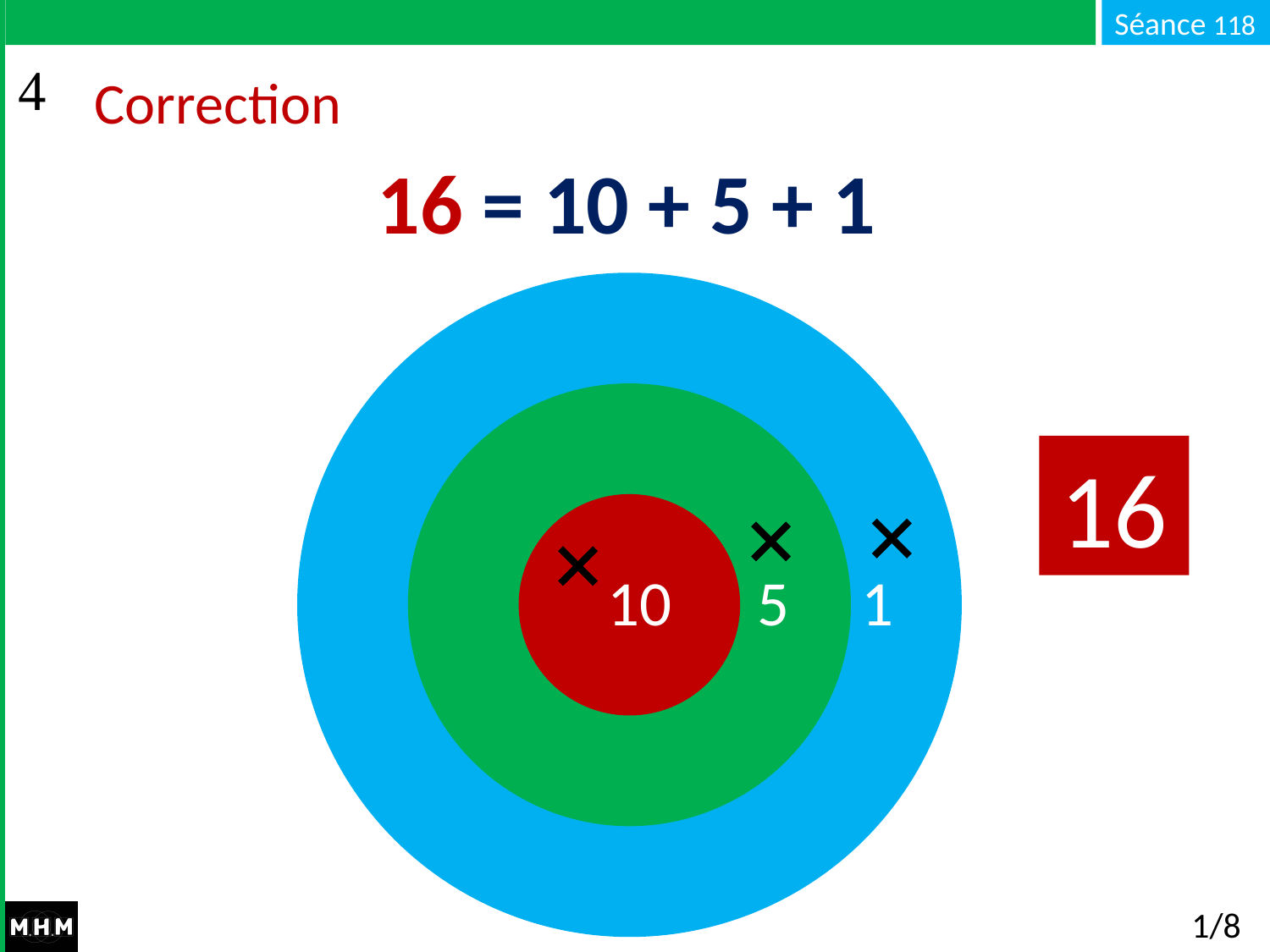

# Correction
16 = 10 + 5 + 1

16

10      5     1
1/8